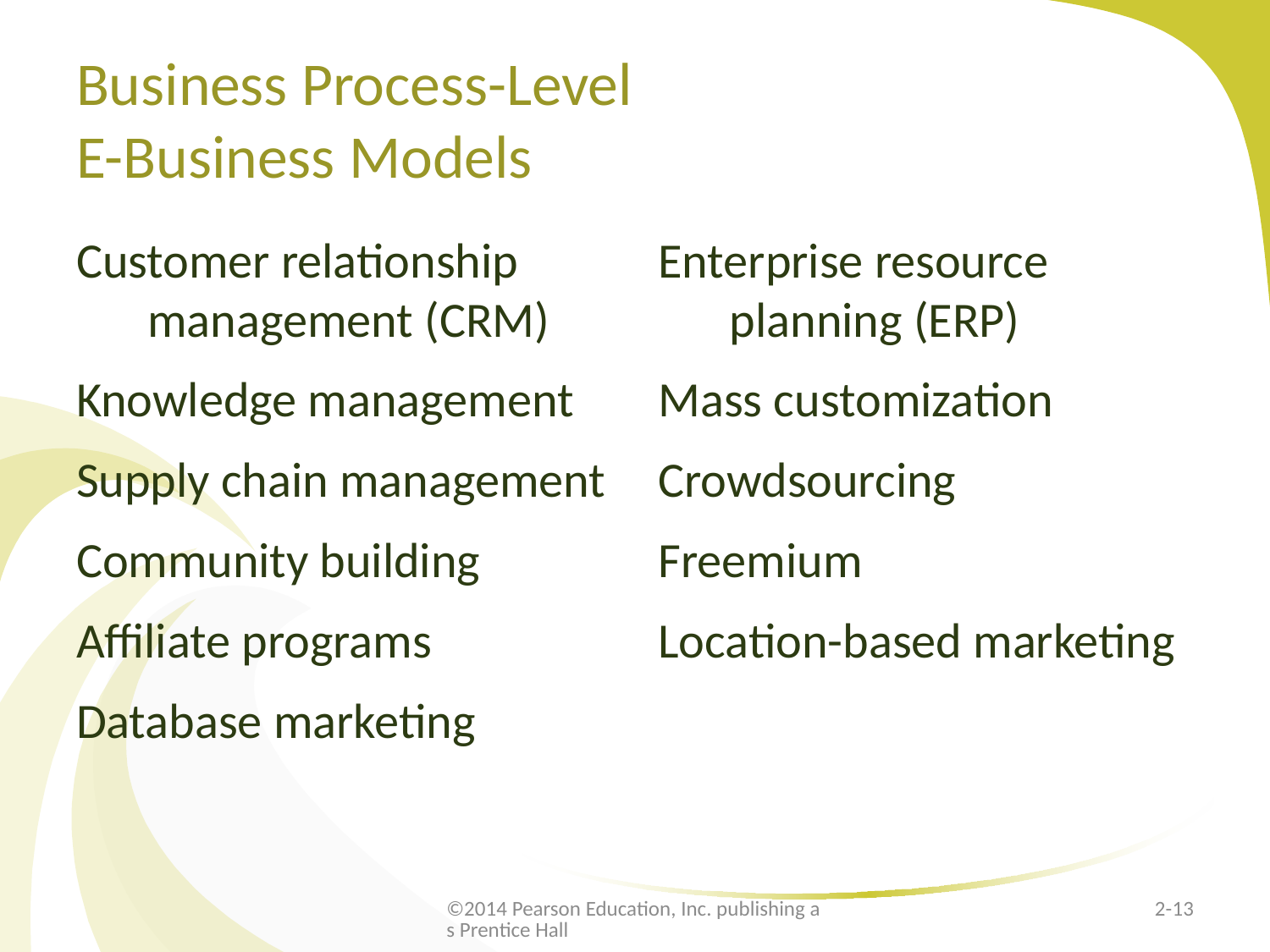

# Business Process-Level E-Business Models
Customer relationship management (CRM)
Knowledge management
Supply chain management
Community building
Affiliate programs
Database marketing

Enterprise resource planning (ERP)
Mass customization
Crowdsourcing
Freemium
Location-based marketing
©2014 Pearson Education, Inc. publishing as Prentice Hall
2-13